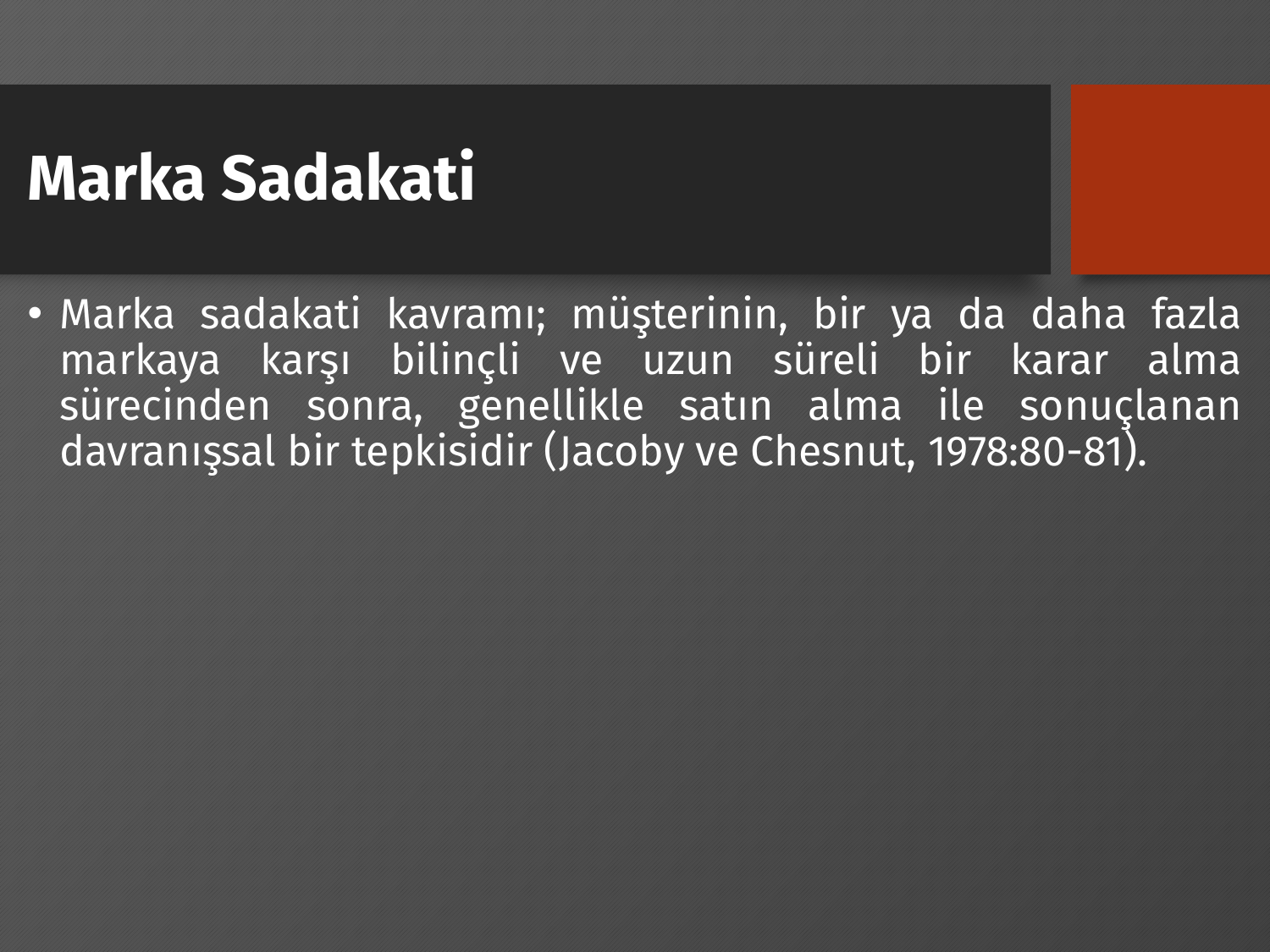

# Marka Sadakati
Marka sadakati kavramı; müşterinin, bir ya da daha fazla markaya karşı bilinçli ve uzun süreli bir karar alma sürecinden sonra, genellikle satın alma ile sonuçlanan davranışsal bir tepkisidir (Jacoby ve Chesnut, 1978:80-81).